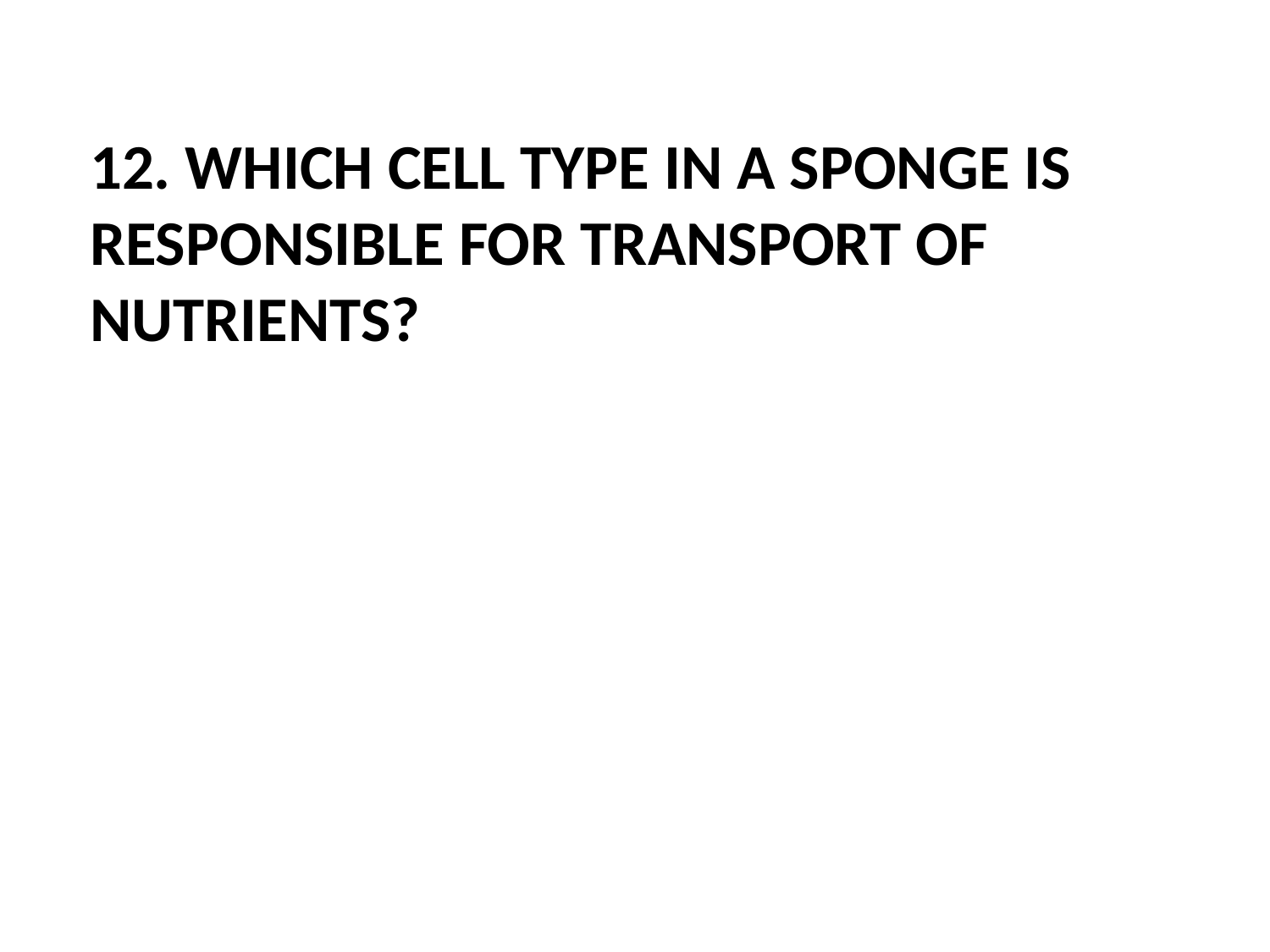

12. WHICH CELL TYPE IN A SPONGE IS 	RESPONSIBLE FOR TRANSPORT OF 	NUTRIENTS?